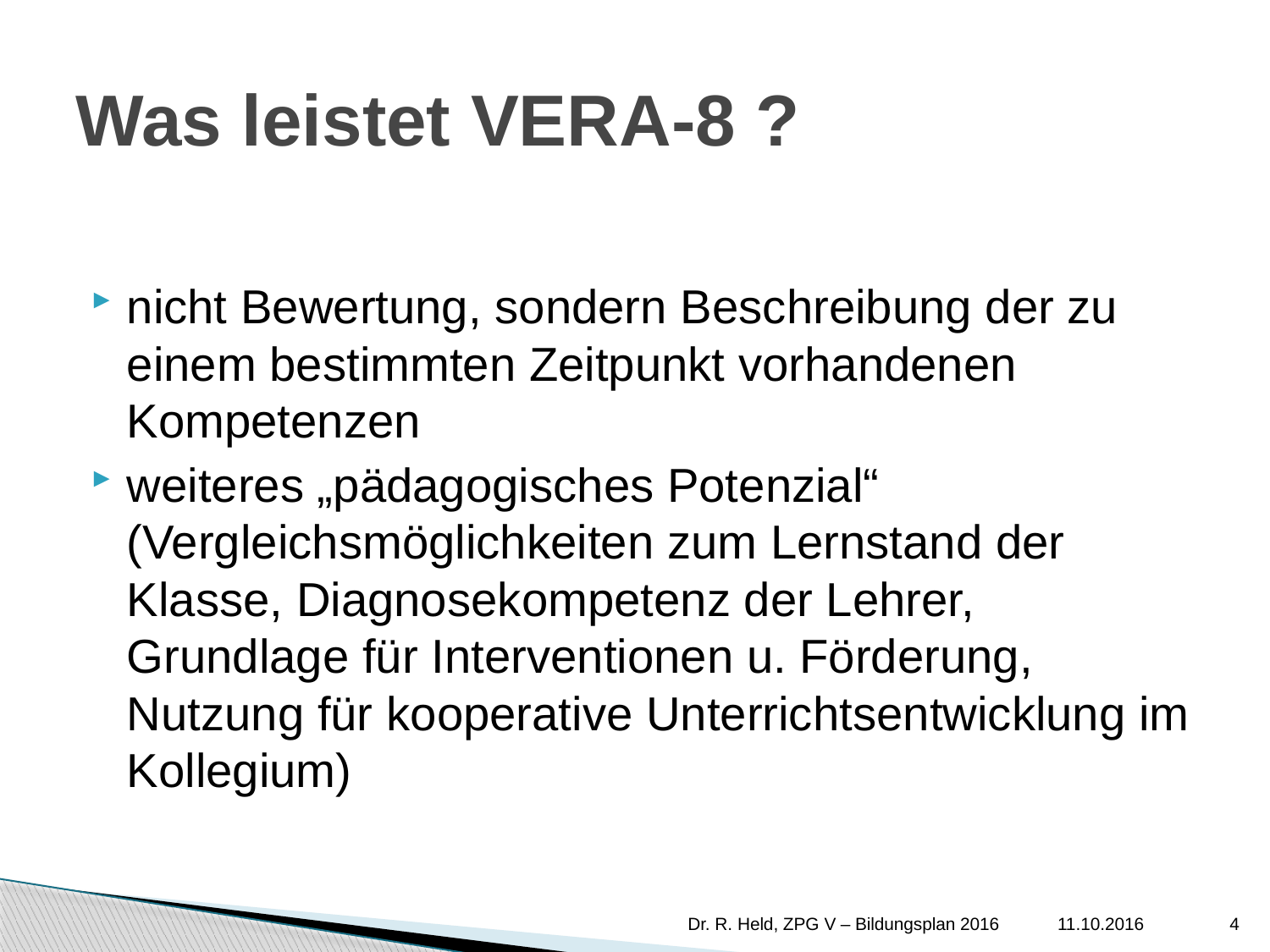

# Was leistet VERA-8 ?

nicht Bewertung, sondern Beschreibung der zu einem bestimmten Zeitpunkt vorhandenen Kompetenzen
weiteres „pädagogisches Potenzial“ (Vergleichsmöglichkeiten zum Lernstand der Klasse, Diagnosekompetenz der Lehrer, Grundlage für Interventionen u. Förderung, Nutzung für kooperative Unterrichtsentwicklung im Kollegium)

11.10.2016
4
Dr. R. Held, ZPG V – Bildungsplan 2016